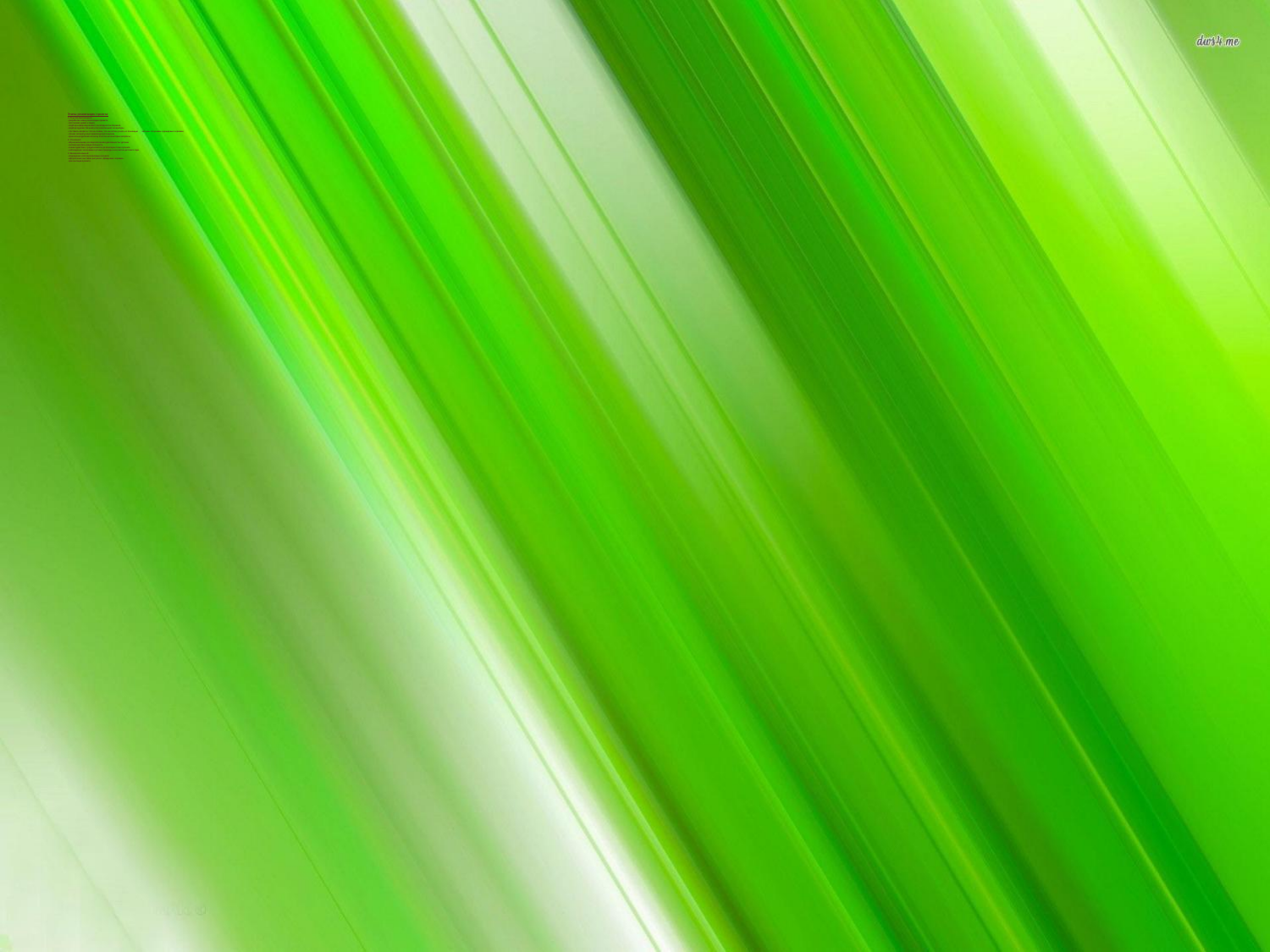

# Этапы реализации проекта: 1. Подготовительный: - разработка плана реализации проекта. - постановка целей и задач; - подбор информационного и наглядного материала - подбор художественной и познавательной литературы - составить вопросы: что мы знаем, что мы хотим узнать и с помощью         чего мы это узнаем о дождевых червяках. - чтение литературных произведений о червях. - привлечь родителей к поиску ответов на некоторые вопросы. 2.  Основной: - образовательная, исследовательская деятельность с детьми - экспериментальная деятельность - взаимодействие с родителями по реализации плана проекта. - наблюдение за червями в уголке природы и на участке детского сада. 3. Заключительный: - подведение итогов реализации проекта - оформление выставки рисунков «Дождевые червяки». - презентация проекта.